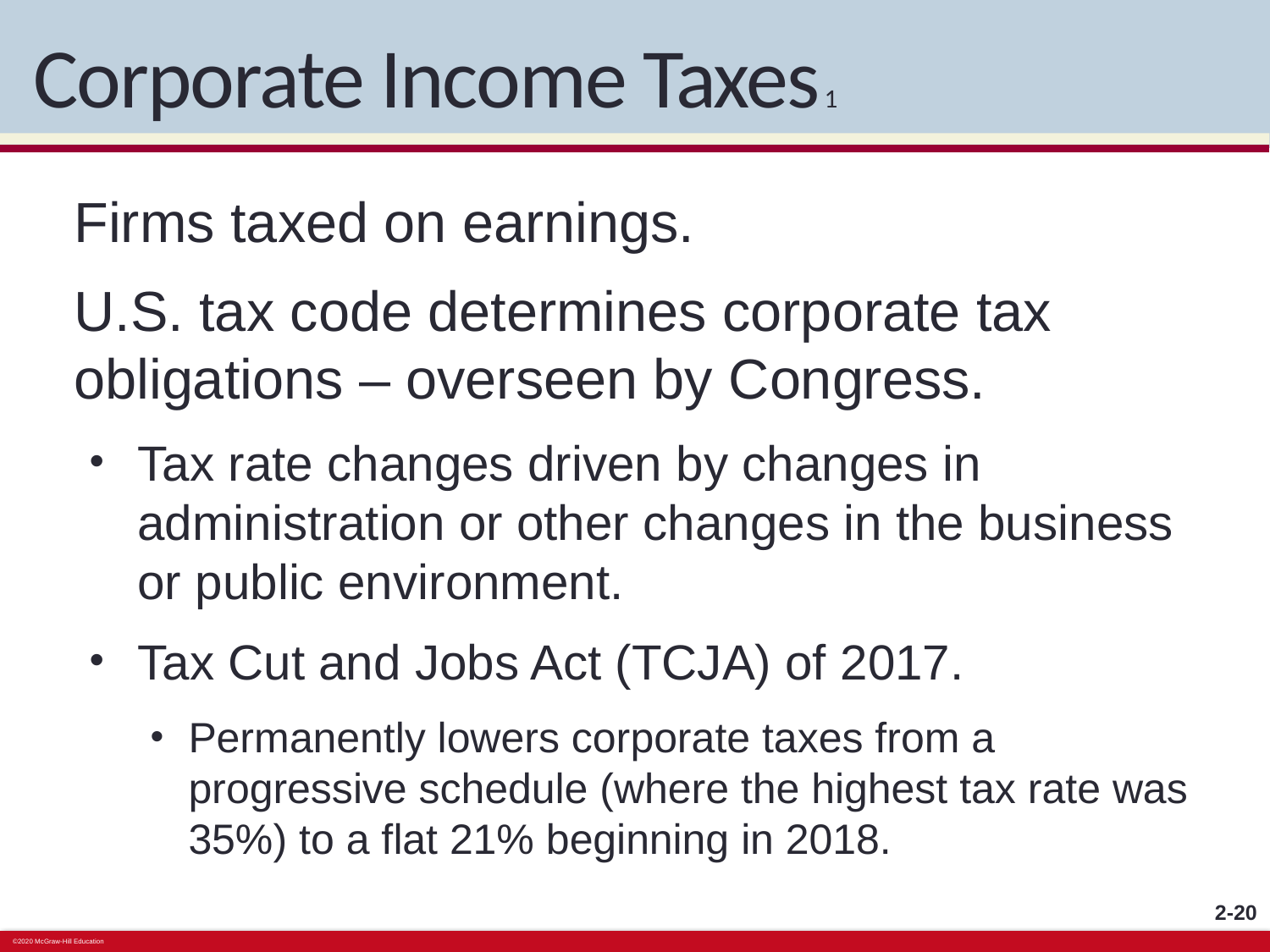

# Corporate Income Taxes 1
Firms taxed on earnings.
U.S. tax code determines corporate tax obligations – overseen by Congress.
Tax rate changes driven by changes in administration or other changes in the business or public environment.
Tax Cut and Jobs Act (TCJA) of 2017.
Permanently lowers corporate taxes from a progressive schedule (where the highest tax rate was 35%) to a flat 21% beginning in 2018.